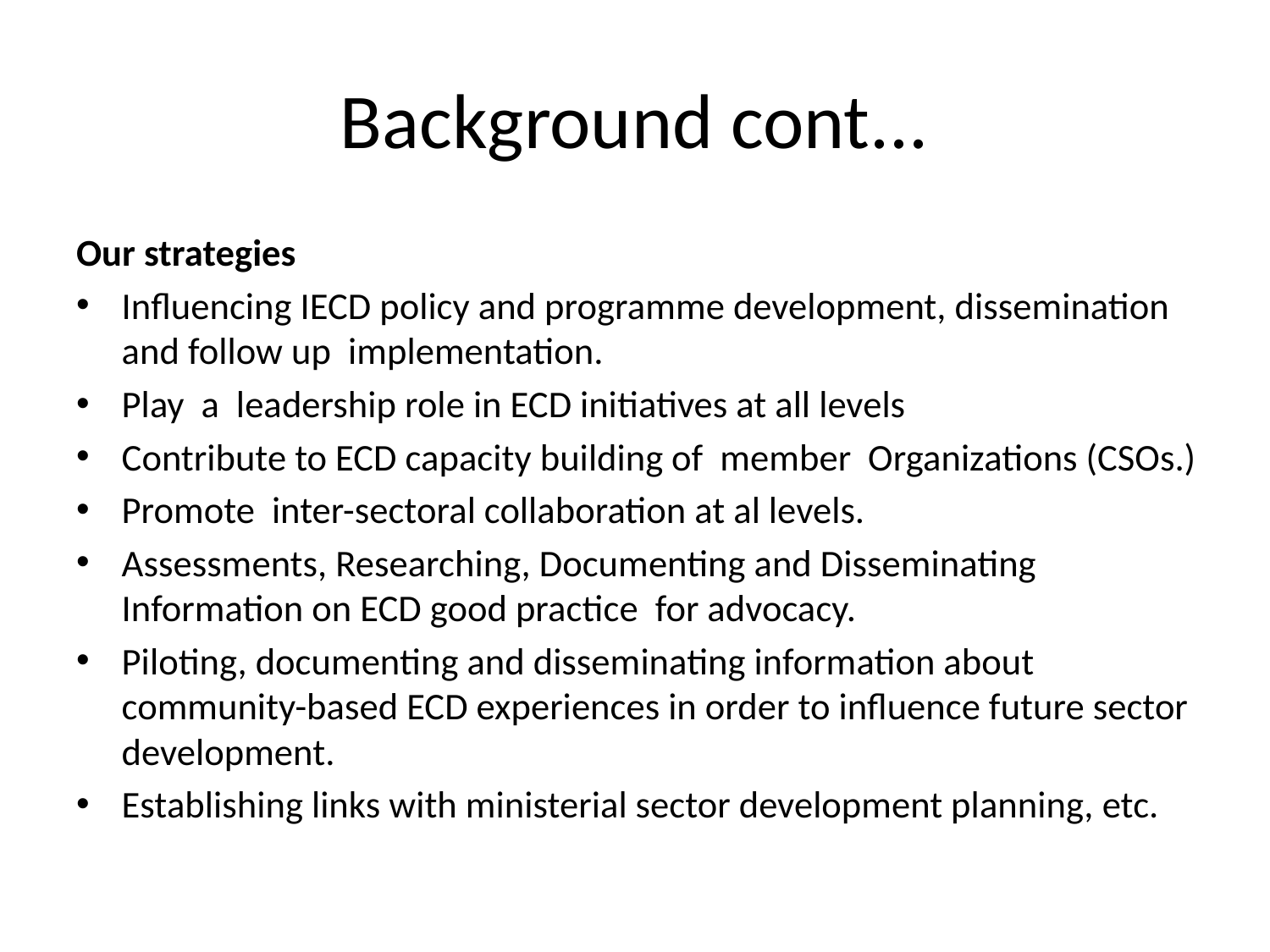

# Background cont...
Our strategies
Influencing IECD policy and programme development, dissemination  and follow up  implementation.
Play  a  leadership role in ECD initiatives at all levels
Contribute to ECD capacity building of  member  Organizations (CSOs.)
Promote  inter-sectoral collaboration at al levels.
Assessments, Researching, Documenting and Disseminating Information on ECD good practice  for advocacy.
Piloting, documenting and disseminating information about community-based ECD experiences in order to influence future sector development.
Establishing links with ministerial sector development planning, etc.